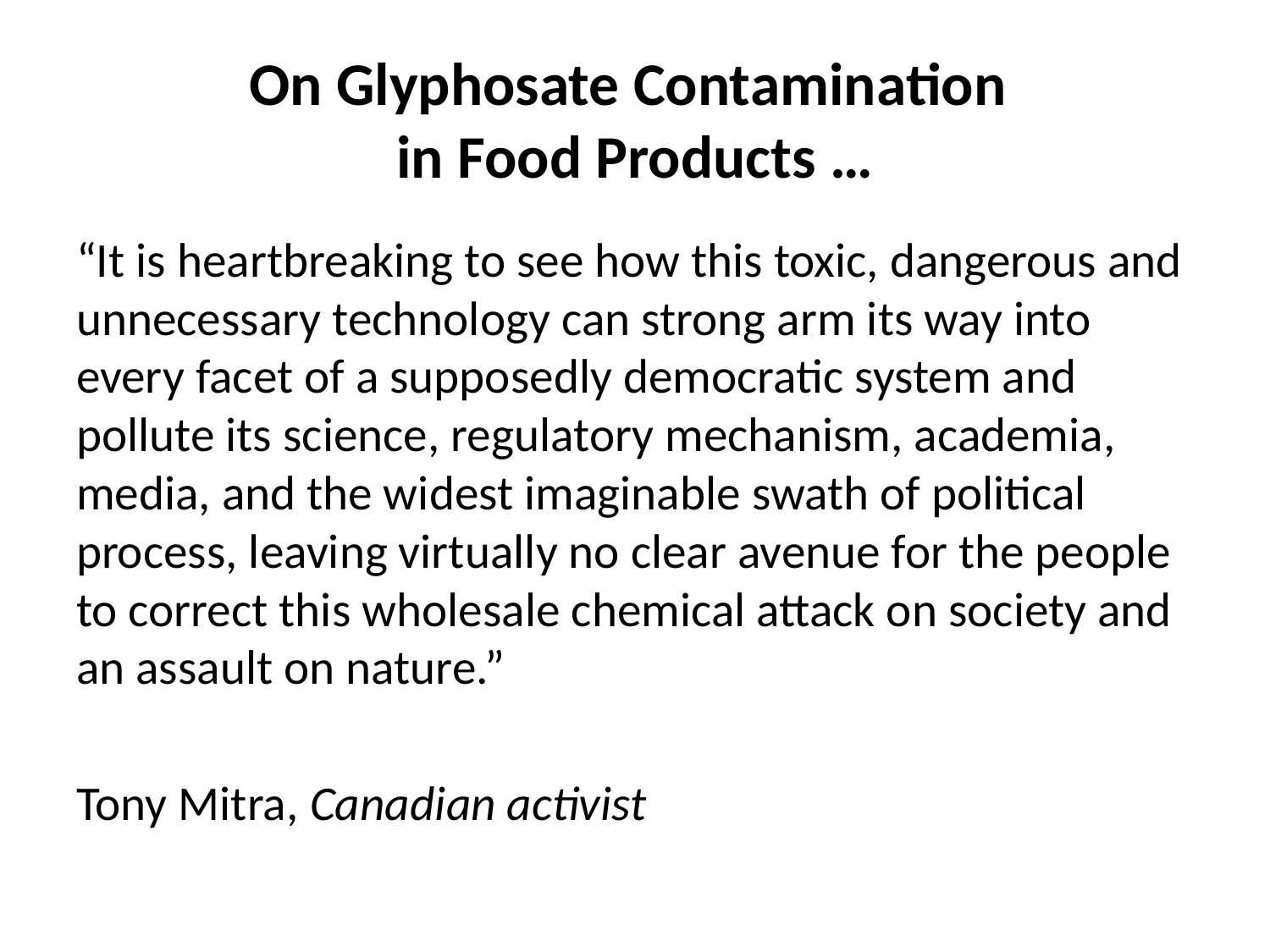

# On Glyphosate Contamination in Food Products …
“It is heartbreaking to see how this toxic, dangerous and unnecessary technology can strong arm its way into every facet of a supposedly democratic system and pollute its science, regulatory mechanism, academia, media, and the widest imaginable swath of political process, leaving virtually no clear avenue for the people to correct this wholesale chemical attack on society and an assault on nature.”

Tony Mitra, Canadian activist